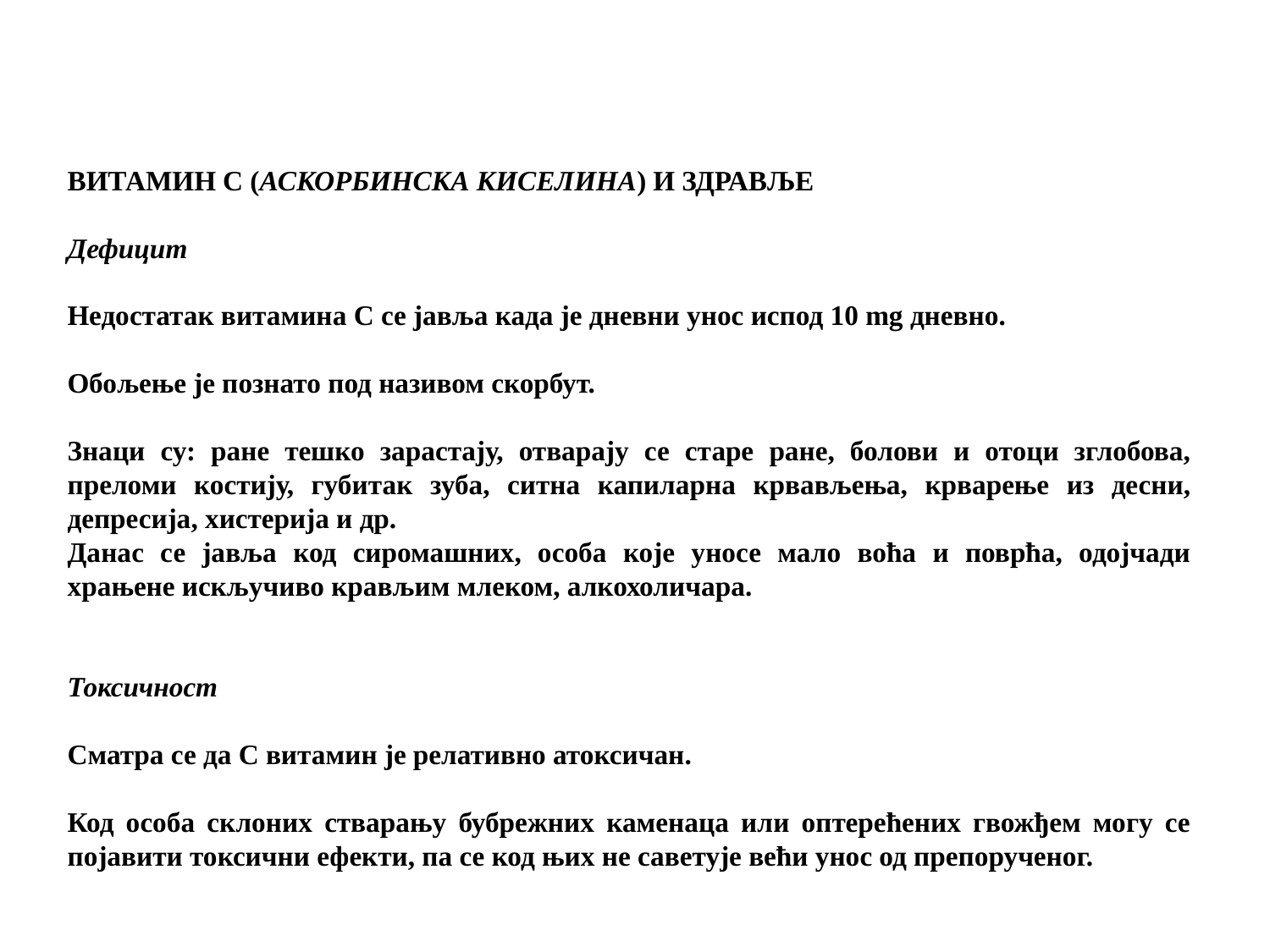

ВИТАМИН C (АСКОРБИНСКА КИСЕЛИНА) И ЗДРАВЉЕ

Дефицит

Недостатак витамина C се јавља када је дневни унос испод 10 mg дневно.

Обољење је познато под називом скорбут.

Знаци су: ране тешко зарастају, отварају се старе ране, болови и отоци зглобова, преломи костију, губитак зуба, ситна капиларна крвављења, крварење из десни, депресија, хистерија и др.
Данас се јавља код сиромашних, особа које уносе мало воћа и поврћа, одојчади храњене искључиво крављим млеком, алкохоличара.

Токсичност

Сматра се да C витамин је релативно атоксичан.

Код особа склоних стварању бубрежних каменаца или оптерећених гвожђем могу се појавити токсични ефекти, па се код њих не саветује већи унос од препорученог.